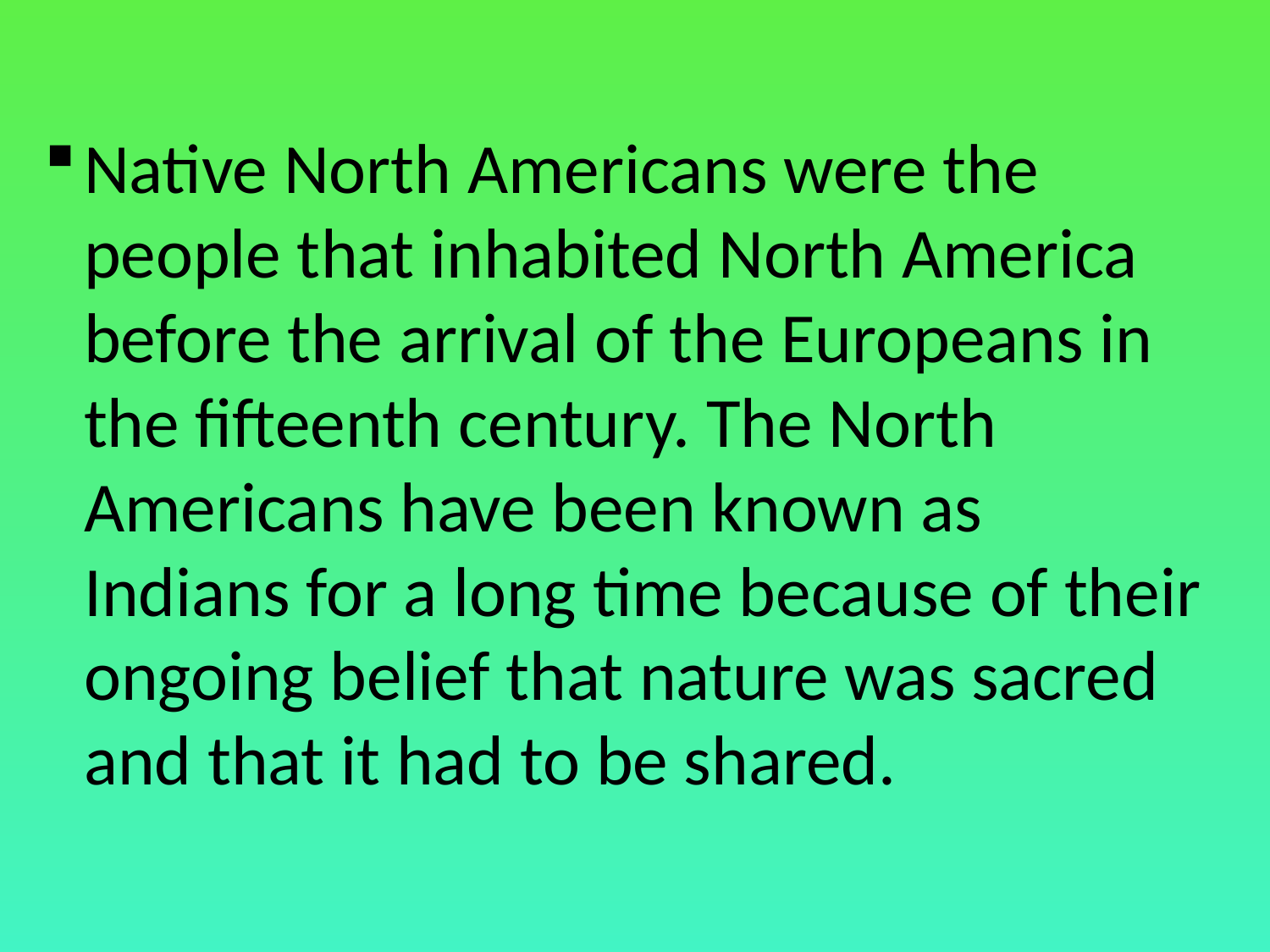

Native North Americans were the people that inhabited North America before the arrival of the Europeans in the fifteenth century. The North Americans have been known as Indians for a long time because of their ongoing belief that nature was sacred and that it had to be shared.